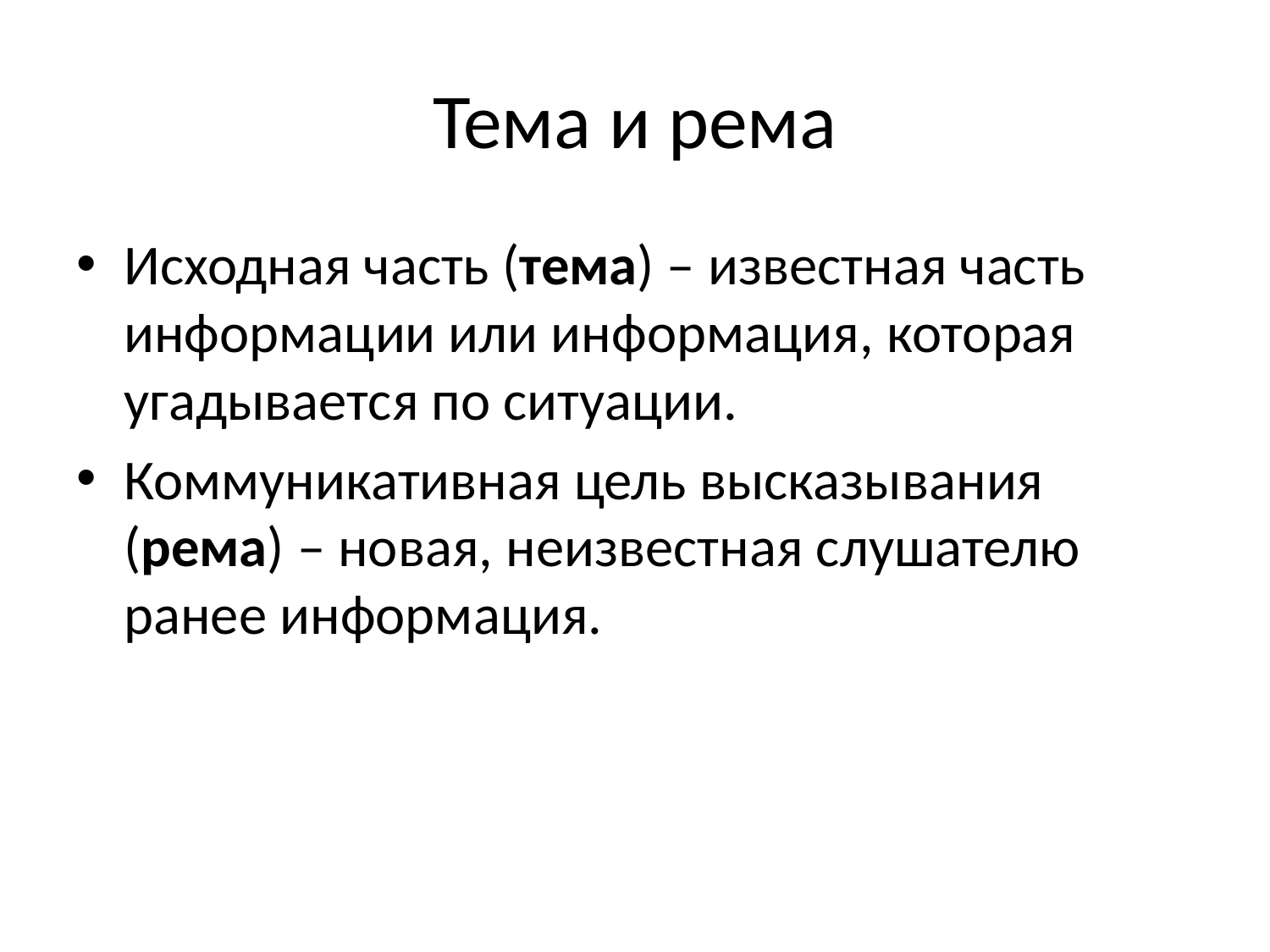

# Тема и рема
Исходная часть (тема) – известная часть информации или информация, которая угадывается по ситуации.
Коммуникативная цель высказывания (рема) – новая, неизвестная слушателю ранее информация.